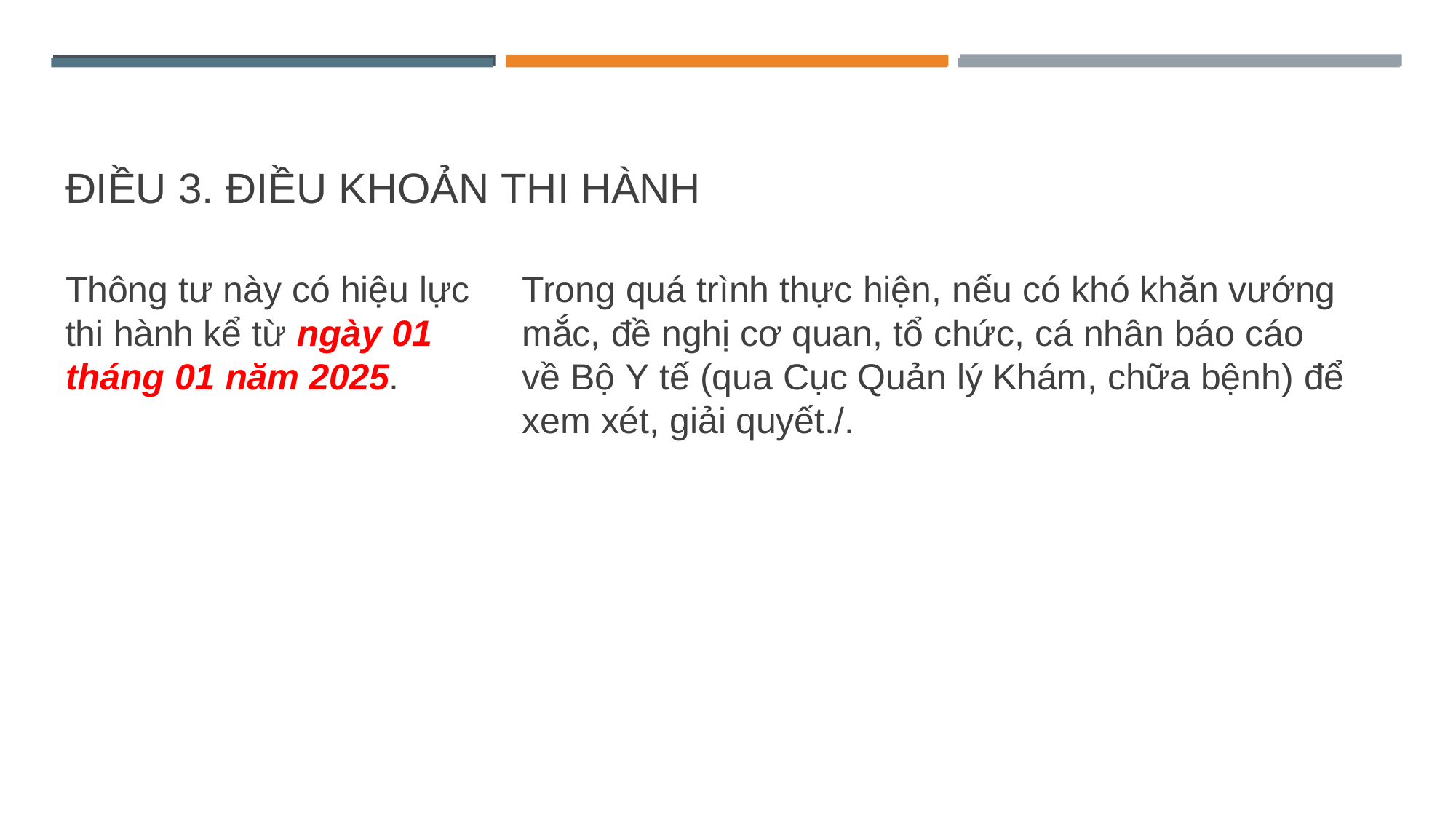

# ĐIỀU 3. ĐIỀU KHOẢN THI HÀNH
Thông tư này có hiệu lực thi hành kể từ ngày 01 tháng 01 năm 2025.
Trong quá trình thực hiện, nếu có khó khăn vướng mắc, đề nghị cơ quan, tổ chức, cá nhân báo cáo về Bộ Y tế (qua Cục Quản lý Khám, chữa bệnh) để xem xét, giải quyết./.